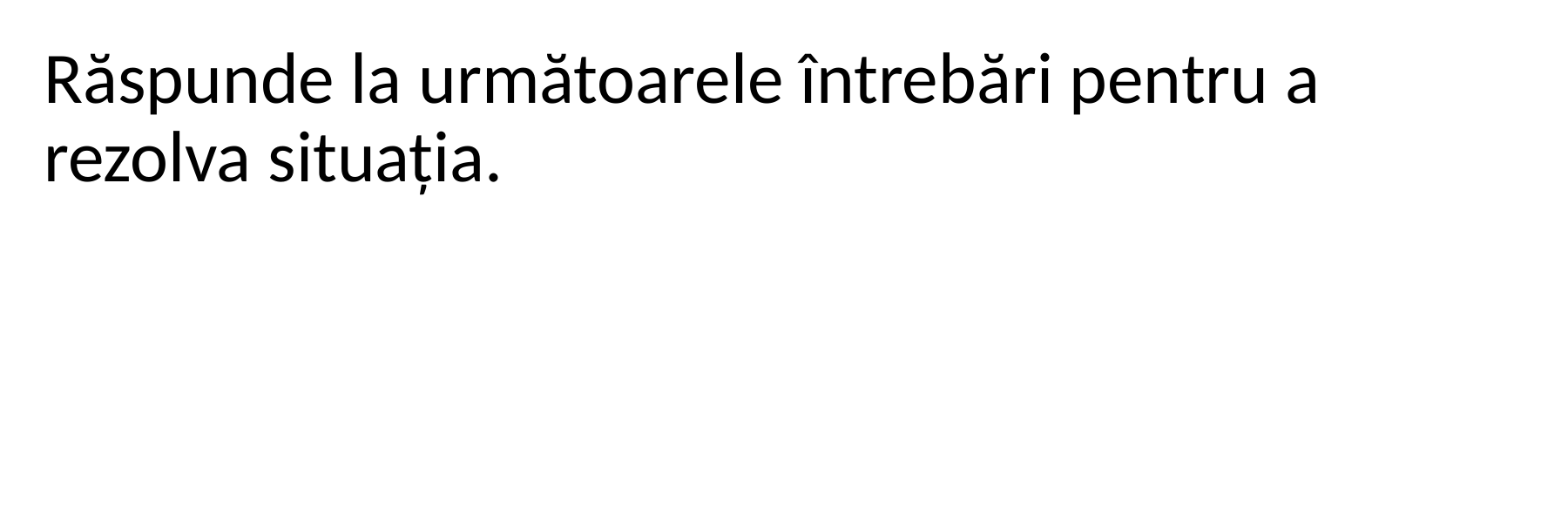

Răspunde la următoarele întrebări pentru a rezolva situația.